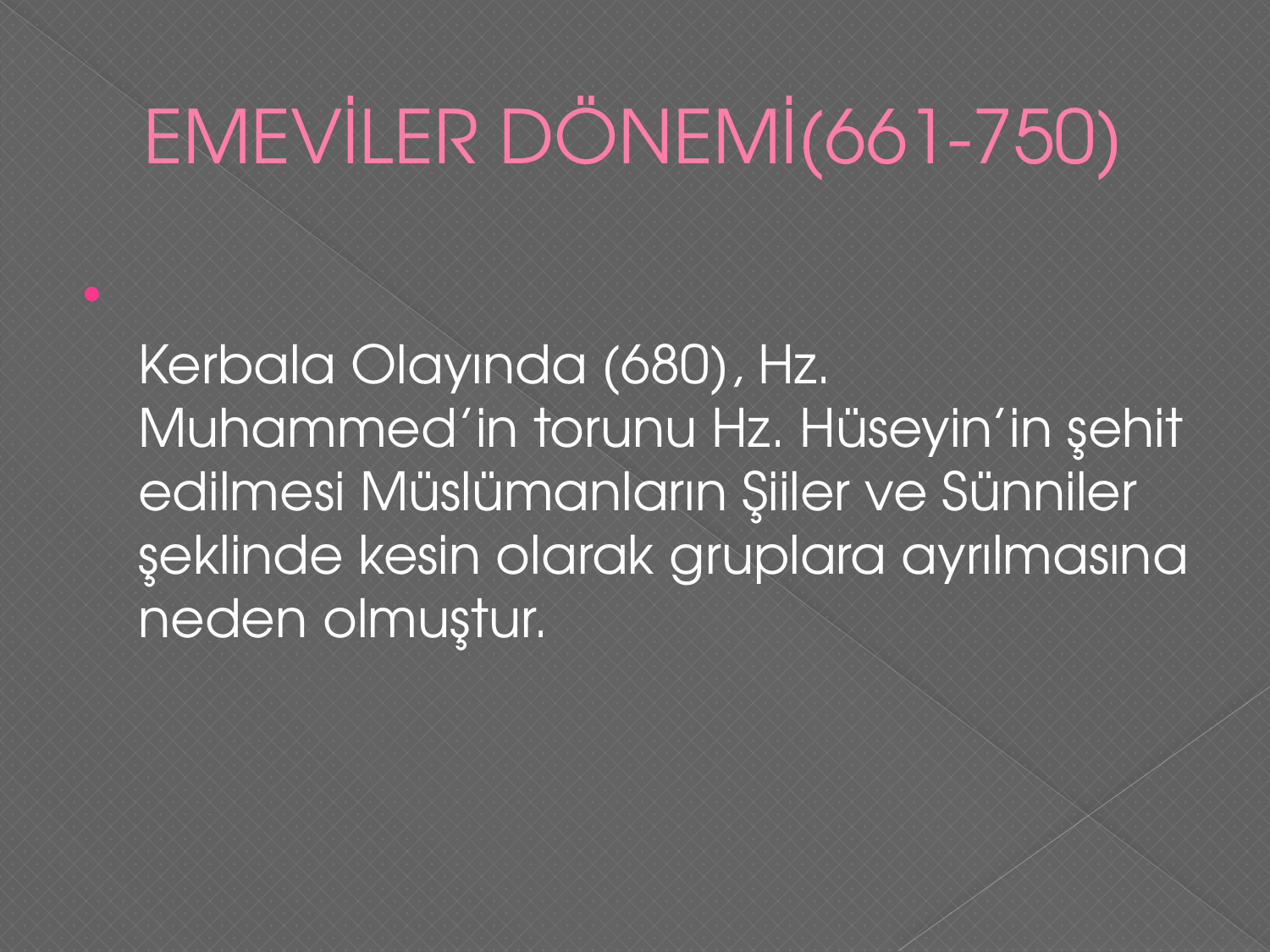

# EMEVİLER DÖNEMİ(661-750)
Kerbala Olayında (680), Hz. Muhammed’in torunu Hz. Hüseyin’in şehit edilmesi Müslümanların Şiiler ve Sünniler şeklinde kesin olarak gruplara ayrılmasına neden olmuştur.